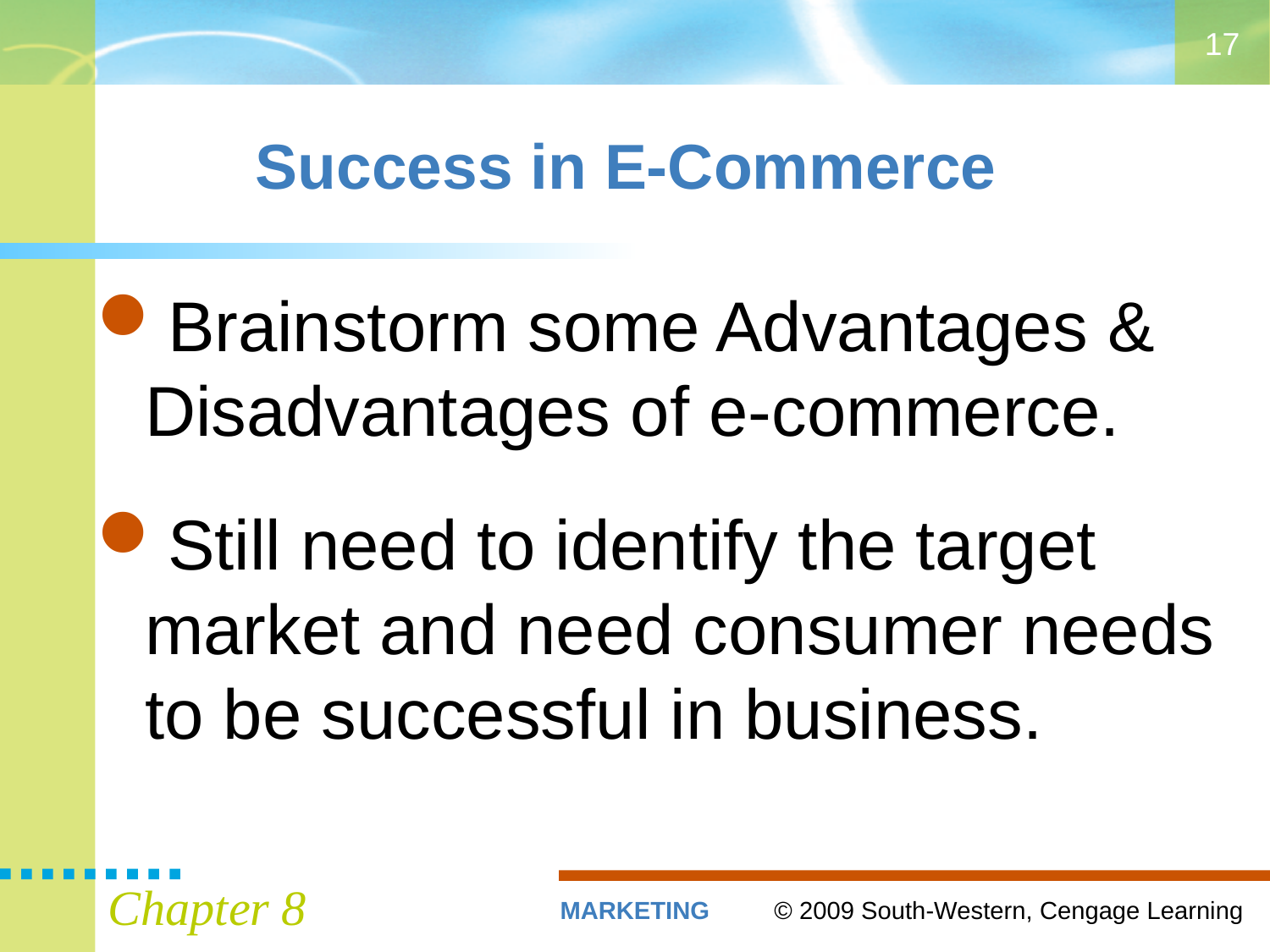

17
# Success in E-Commerce
Brainstorm some Advantages & Disadvantages of e-commerce.

Still need to identify the target market and need consumer needs to be successful in business.
Chapter 8